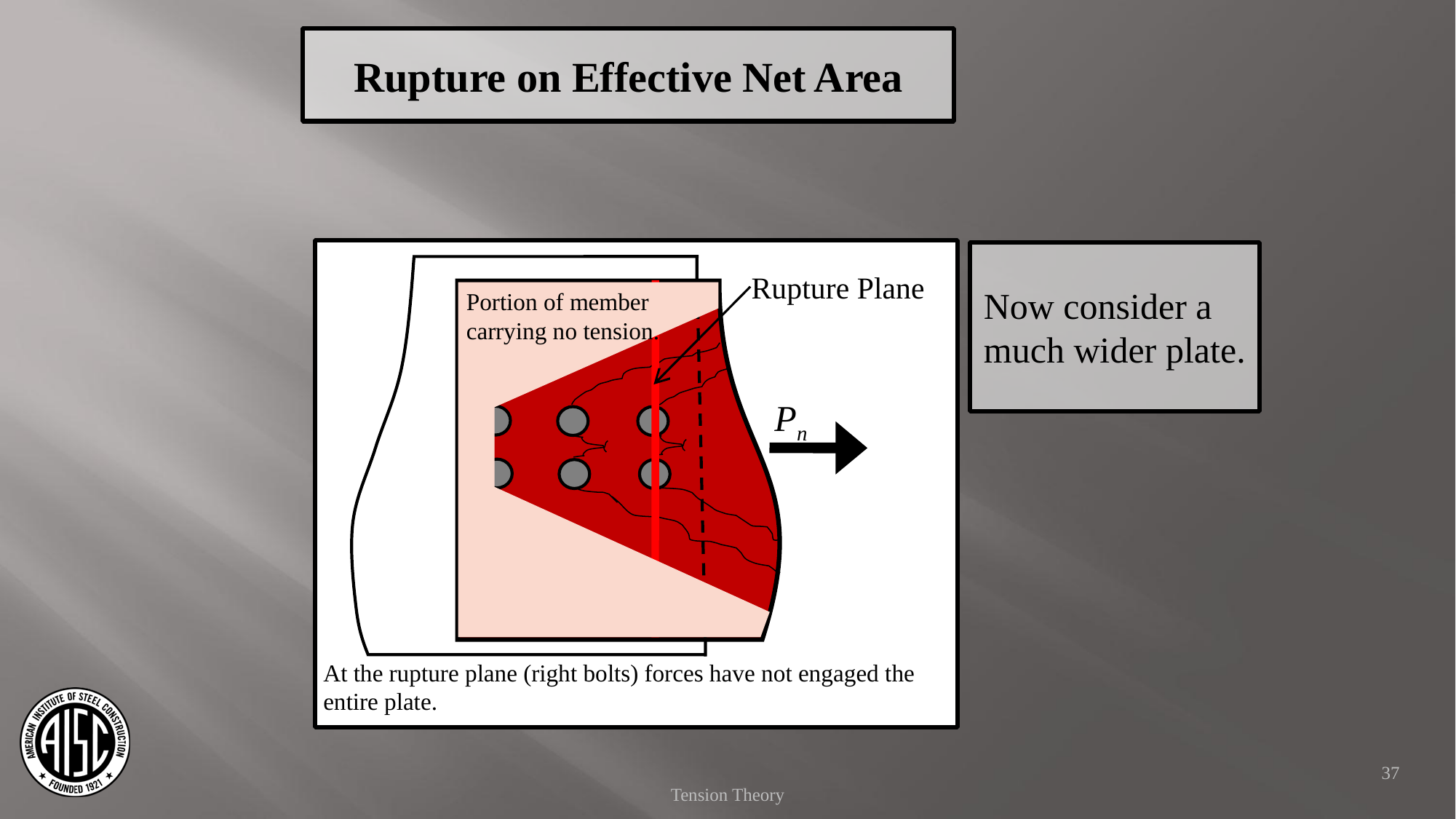

Rupture on Effective Net Area

Now consider a much wider plate.

Rupture Plane
Portion of member carrying no tension.

Pn

At the rupture plane (right bolts) forces have not engaged the entire plate.

37
Tension Theory